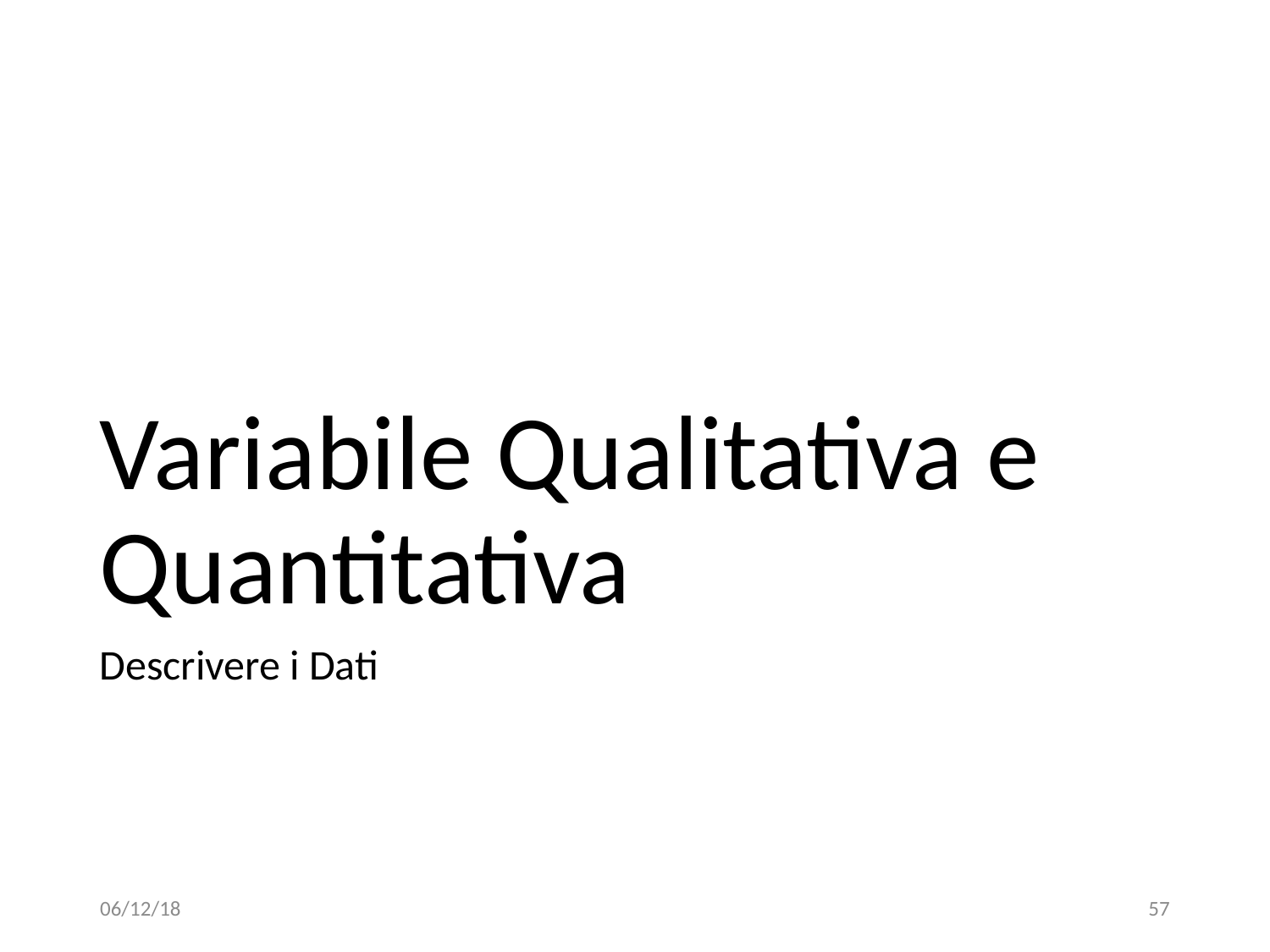

# Variabile Qualitativa e Quantitativa
Descrivere i Dati
06/12/18
57